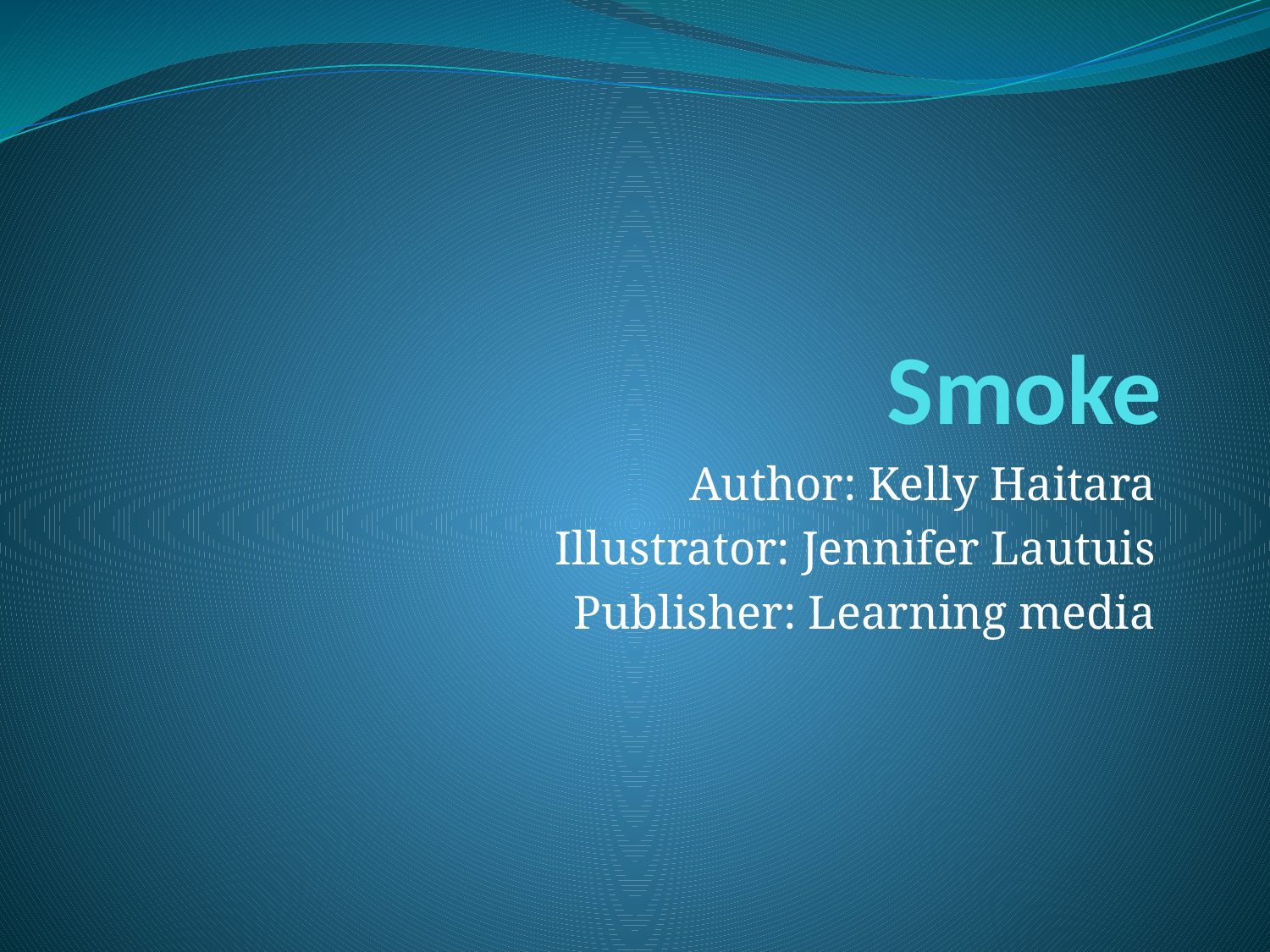

# Smoke
Author: Kelly Haitara
Illustrator: Jennifer Lautuis
Publisher: Learning media